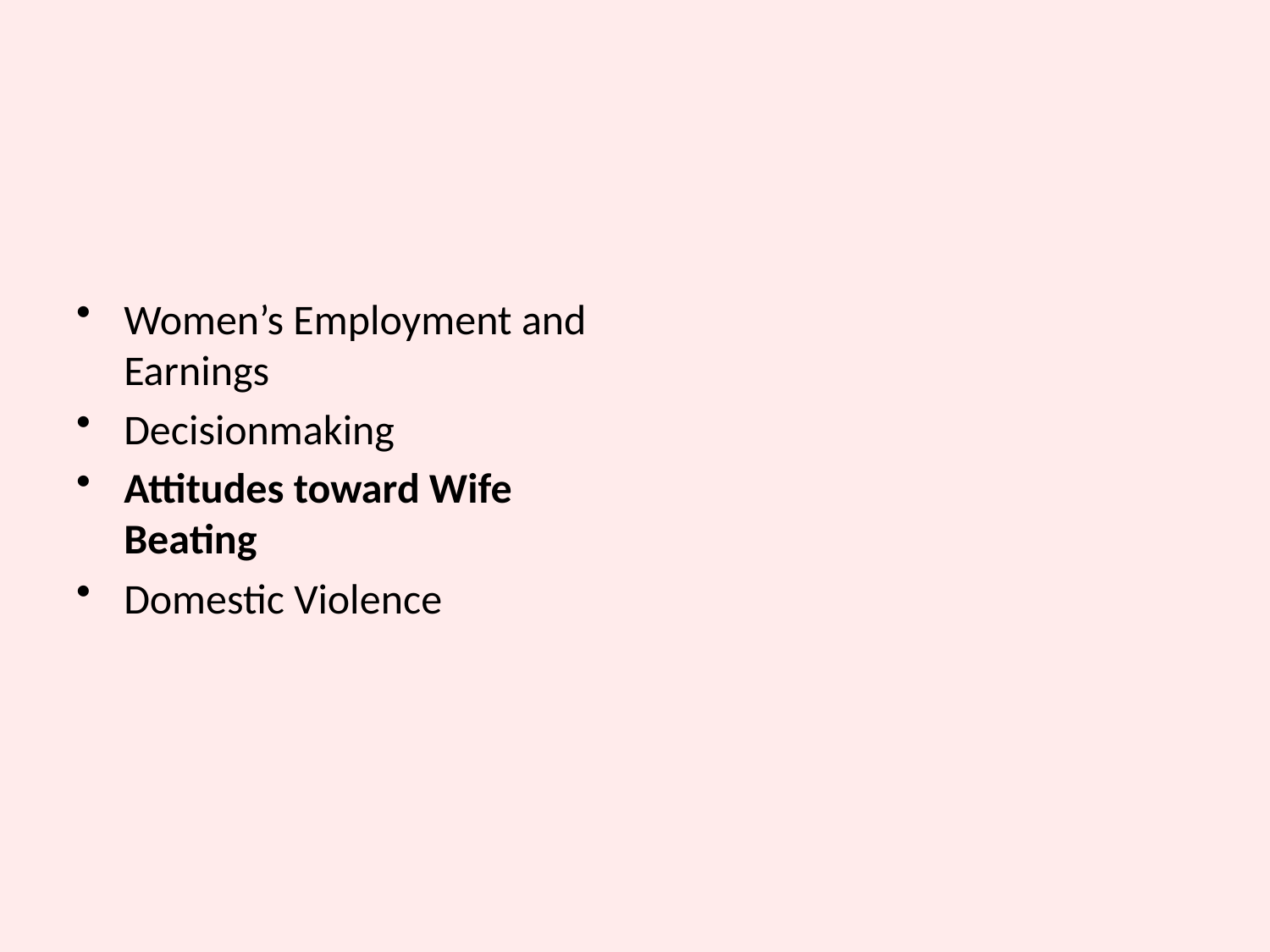

Women’s Employment and Earnings
Decisionmaking
Attitudes toward Wife Beating
Domestic Violence